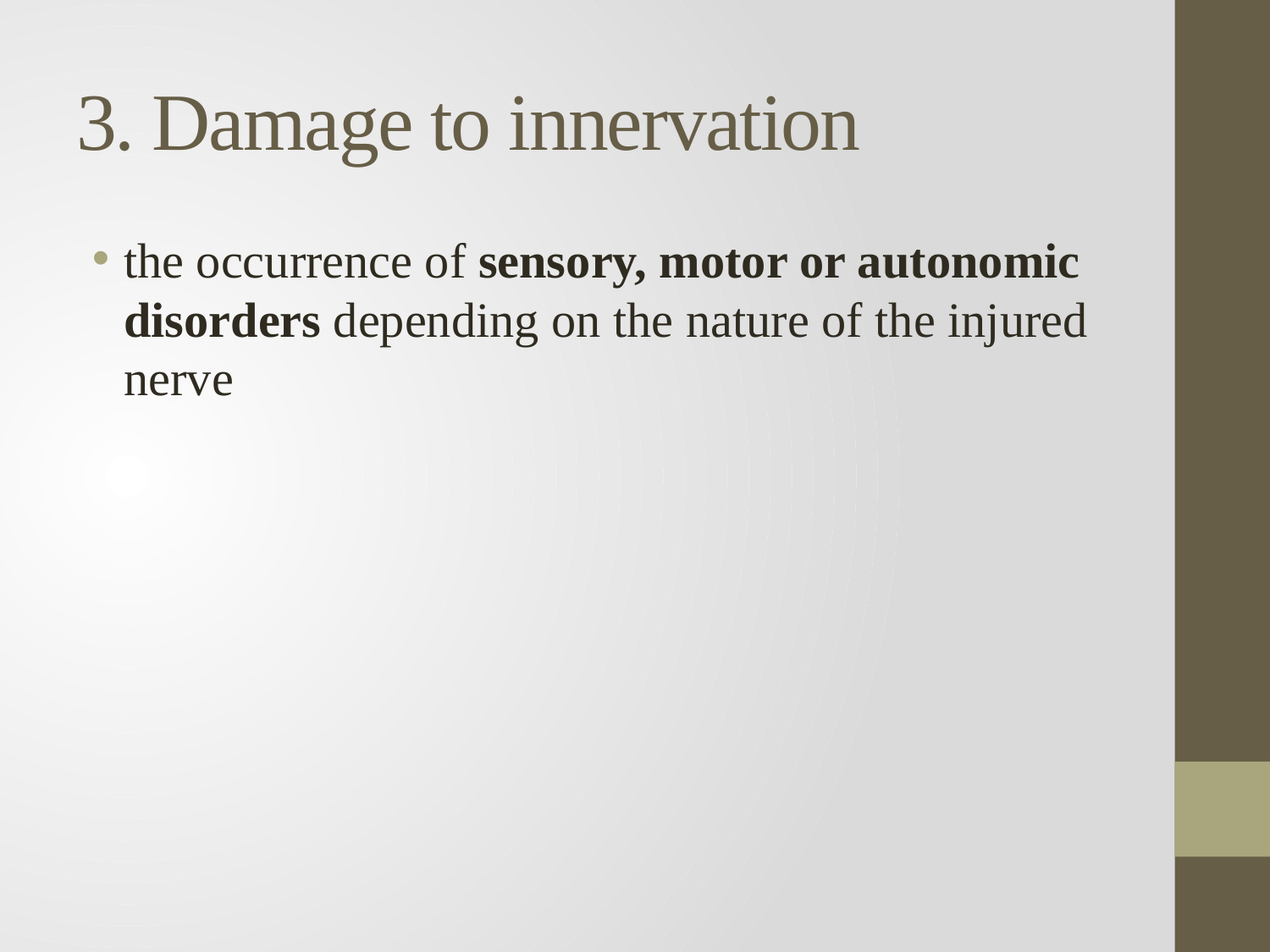

# 3. Damage to innervation
the occurrence of sensory, motor or autonomic disorders depending on the nature of the injured nerve